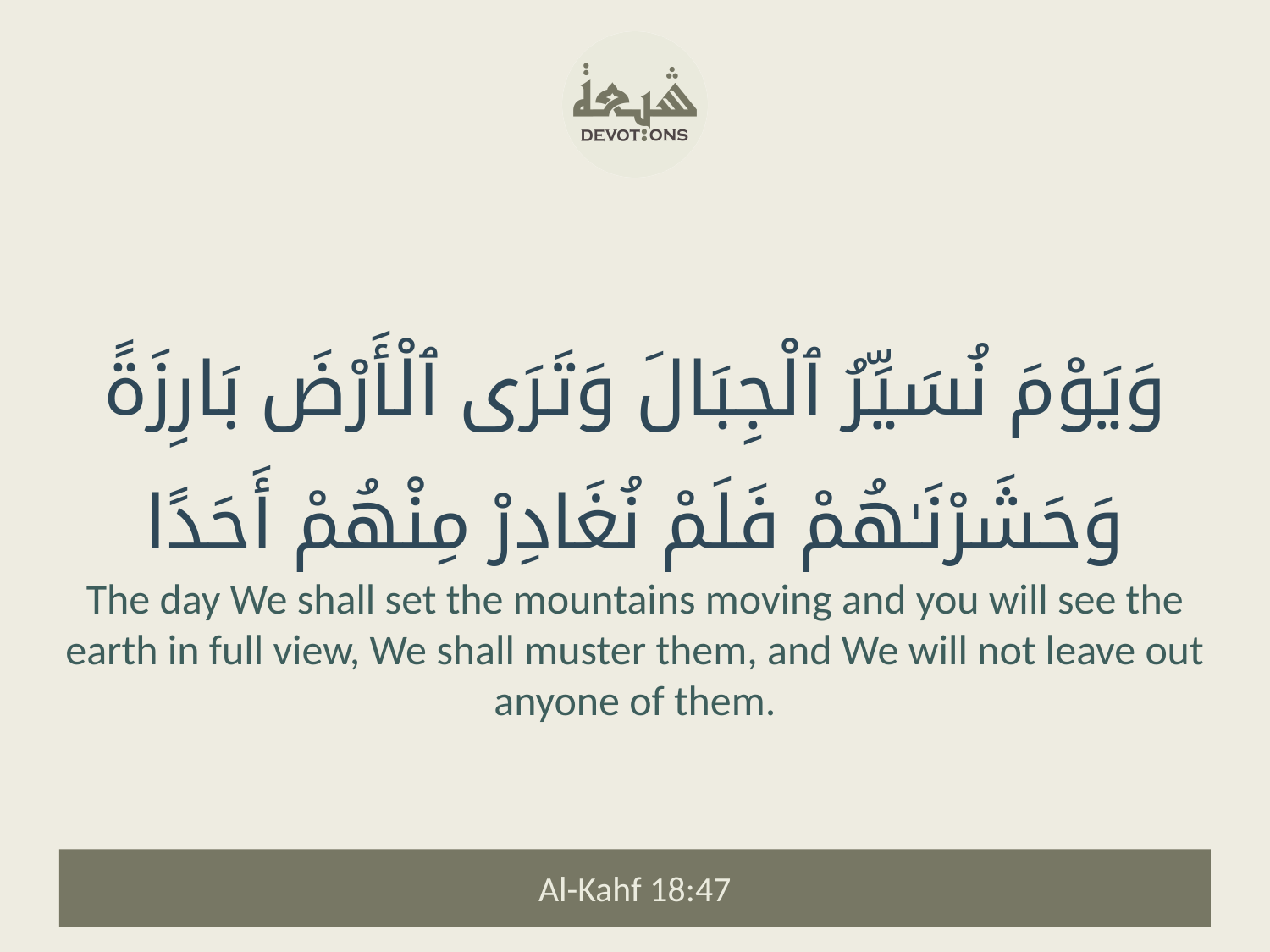

وَيَوْمَ نُسَيِّرُ ٱلْجِبَالَ وَتَرَى ٱلْأَرْضَ بَارِزَةً وَحَشَرْنَـٰهُمْ فَلَمْ نُغَادِرْ مِنْهُمْ أَحَدًا
The day We shall set the mountains moving and you will see the earth in full view, We shall muster them, and We will not leave out anyone of them.
Al-Kahf 18:47